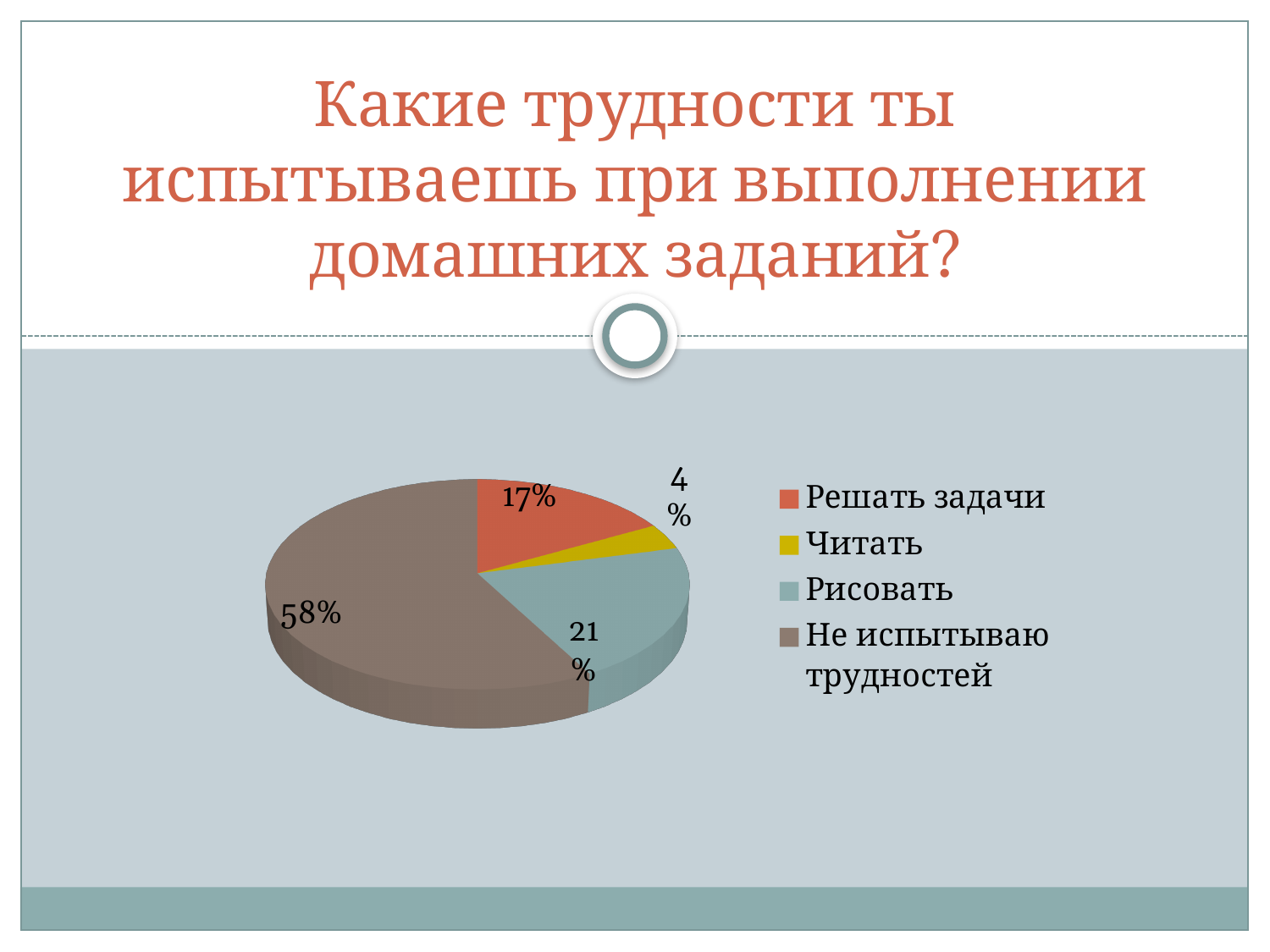

# Какие трудности ты испытываешь при выполнении домашних заданий?

[unsupported chart]